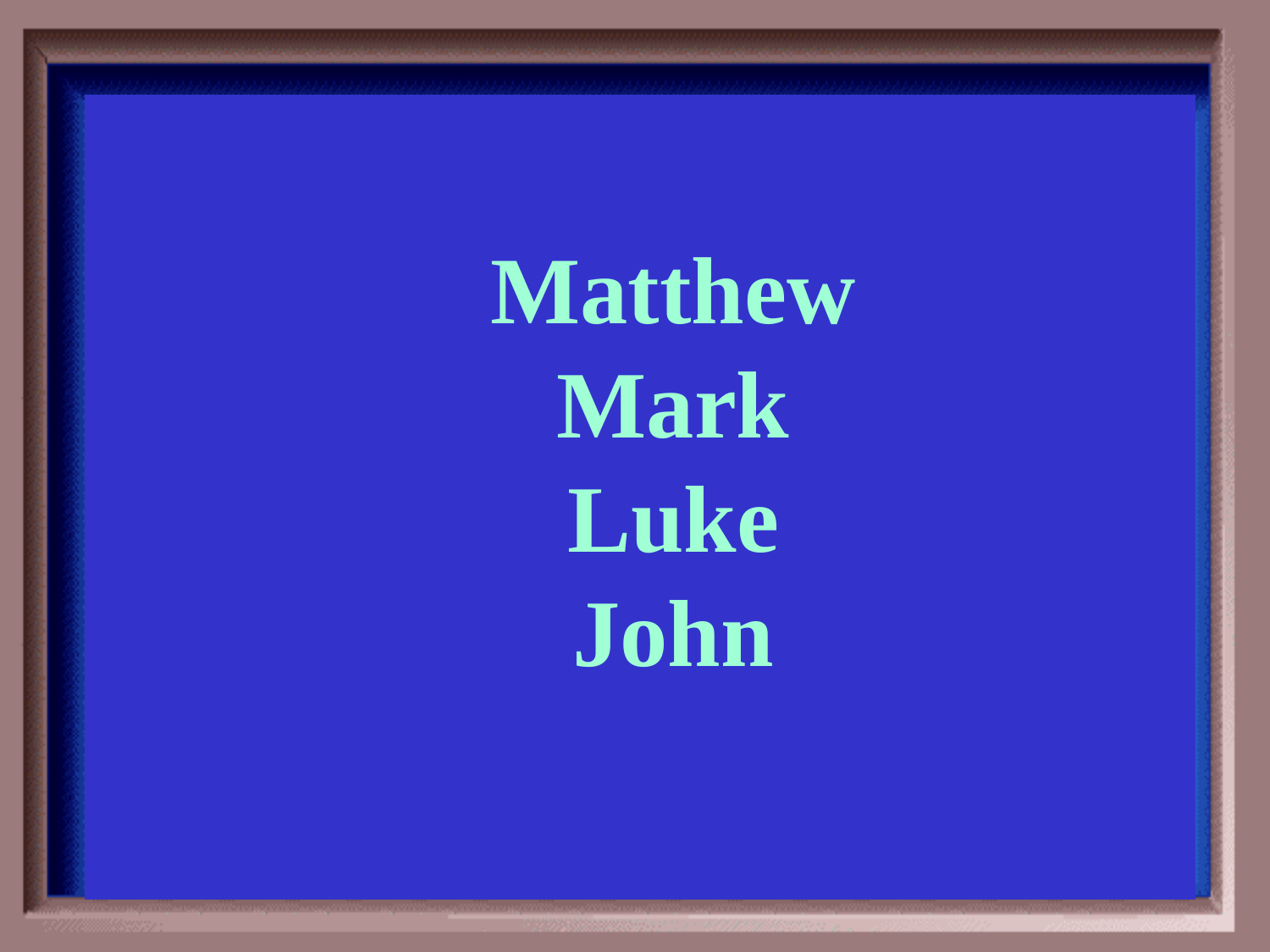

Category #6 $300 Question

Matthew
Mark
Luke
John